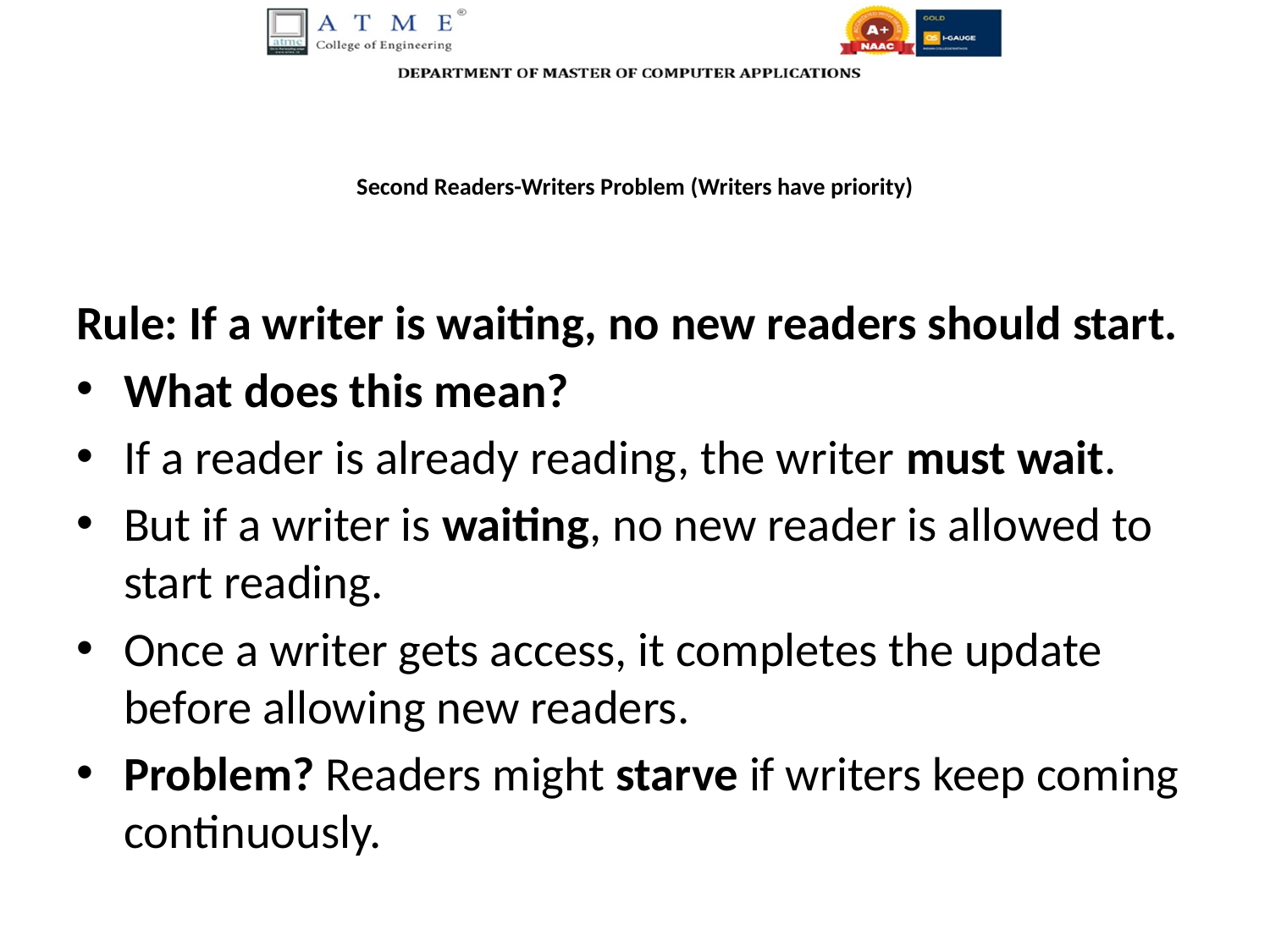

# Second Readers-Writers Problem (Writers have priority)
Rule: If a writer is waiting, no new readers should start.
What does this mean?
If a reader is already reading, the writer must wait.
But if a writer is waiting, no new reader is allowed to start reading.
Once a writer gets access, it completes the update before allowing new readers.
Problem? Readers might starve if writers keep coming continuously.